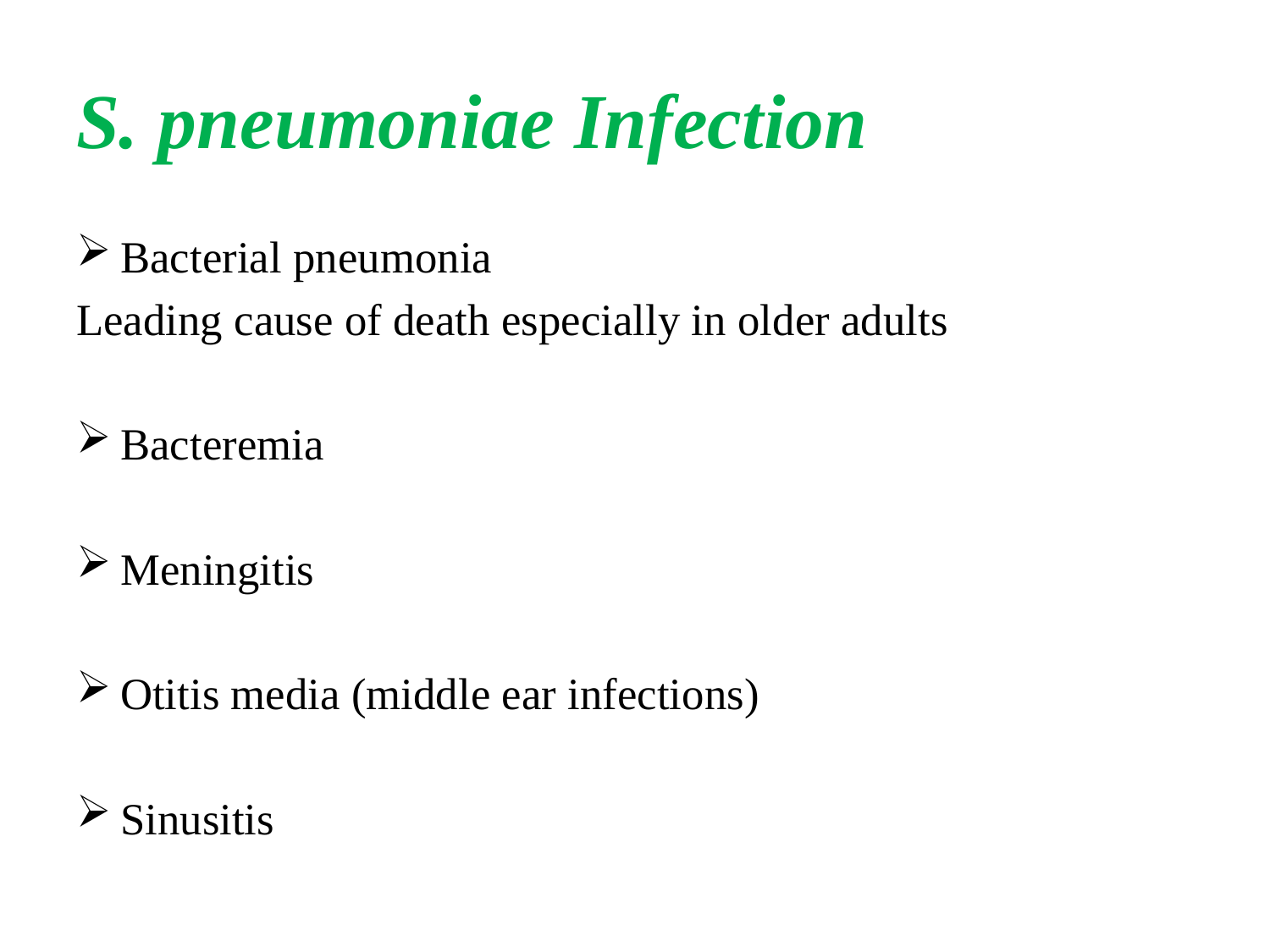

# S. pneumoniae Infection
Bacterial pneumonia
Leading cause of death especially in older adults

Bacteremia

Meningitis

Otitis media (middle ear infections)

Sinusitis